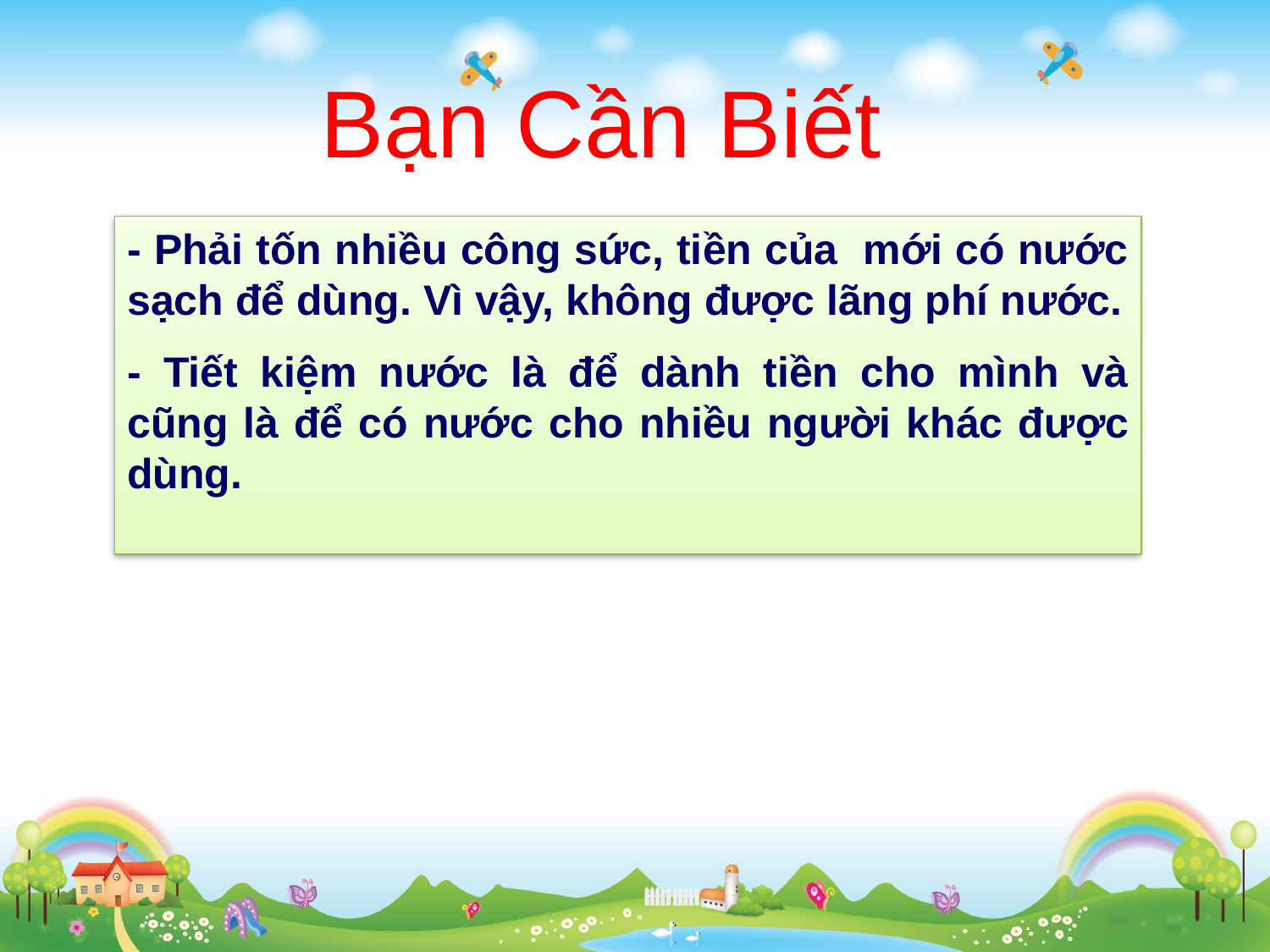

Bạn Cần Biết
- Phải tốn nhiều công sức, tiền của  mới có nước sạch để dùng. Vì vậy, không được lãng phí nước.
- Tiết kiệm nước là để dành tiền cho mình và cũng là để có nước cho nhiều người khác được dùng.